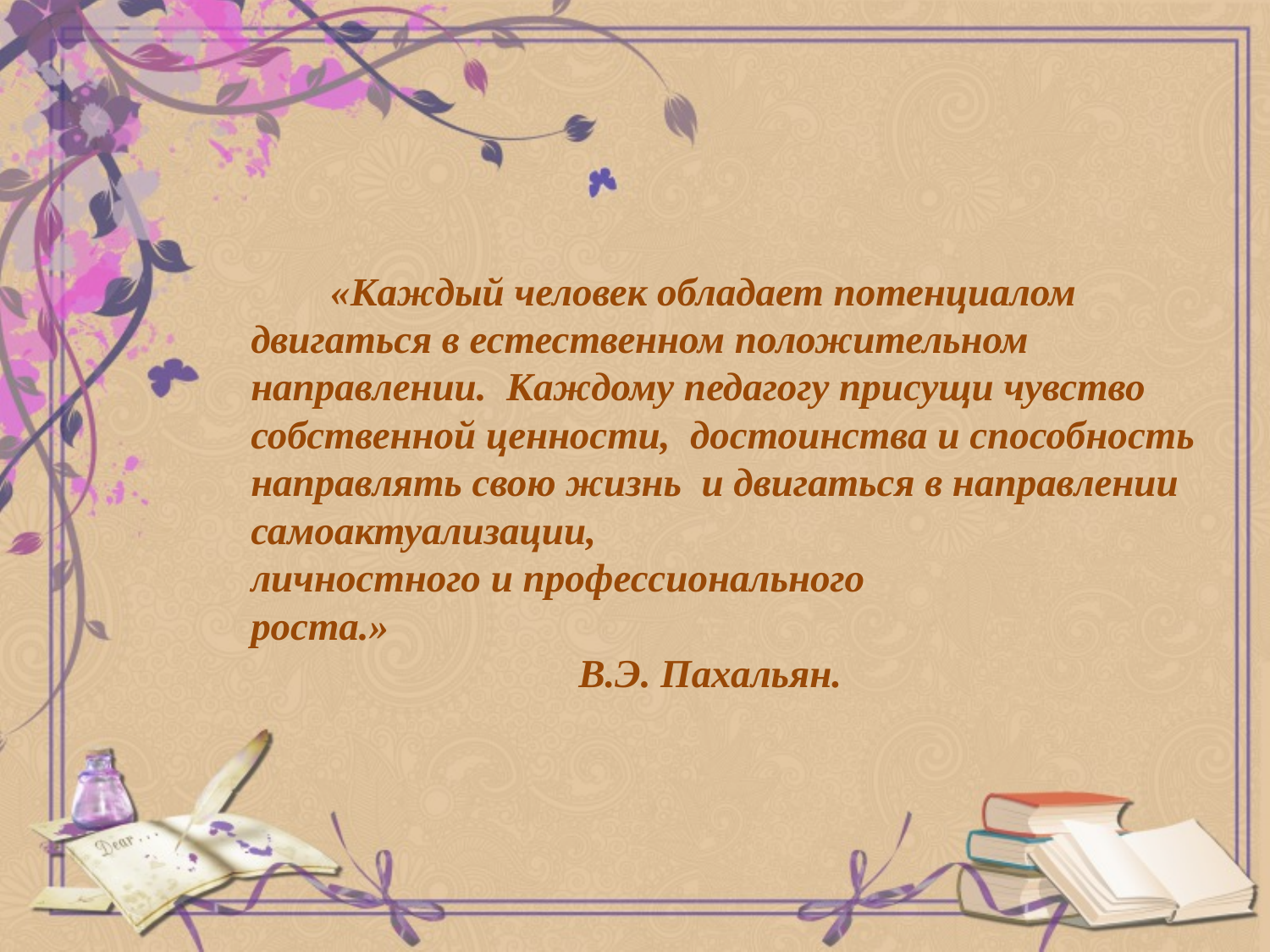

# «Каждый человек обладает потенциалом  двигаться в естественном положительном направлении.  Каждому педагогу присущи чувство собственной ценности,  достоинства и способность направлять свою жизнь  и двигаться в направлении  самоактуализации, личностного и профессионального роста.» В.Э. Пахальян.